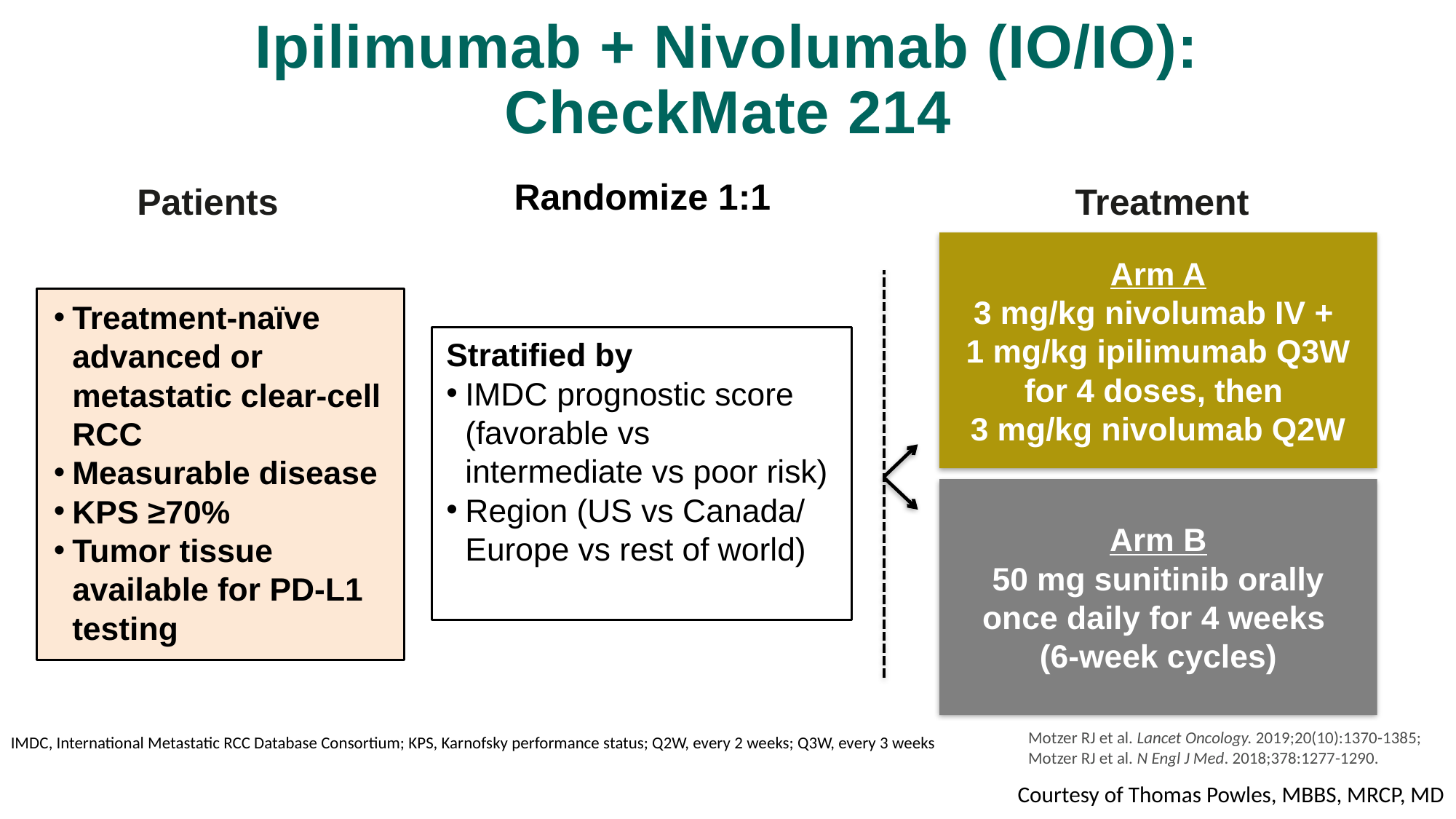

# Ipilimumab + Nivolumab (IO/IO): CheckMate 214
Randomize 1:1
Patients
Treatment

Arm A
3 mg/kg nivolumab IV +
1 mg/kg ipilimumab Q3W for 4 doses, then
3 mg/kg nivolumab Q2W

Treatment-naïve advanced or metastatic clear-cell RCC
Measurable disease
KPS ≥70%
Tumor tissue available for PD-L1 testing

Stratified by
IMDC prognostic score (favorable vs intermediate vs poor risk)
Region (US vs Canada/ Europe vs rest of world)

Arm B
50 mg sunitinib orally once daily for 4 weeks
(6-week cycles)

Motzer RJ et al. Lancet Oncology. 2019;20(10):1370-1385; Motzer RJ et al. N Engl J Med. 2018;378:1277-1290.
IMDC, International Metastatic RCC Database Consortium; KPS, Karnofsky performance status; Q2W, every 2 weeks; Q3W, every 3 weeks
Courtesy of Thomas Powles, MBBS, MRCP, MD